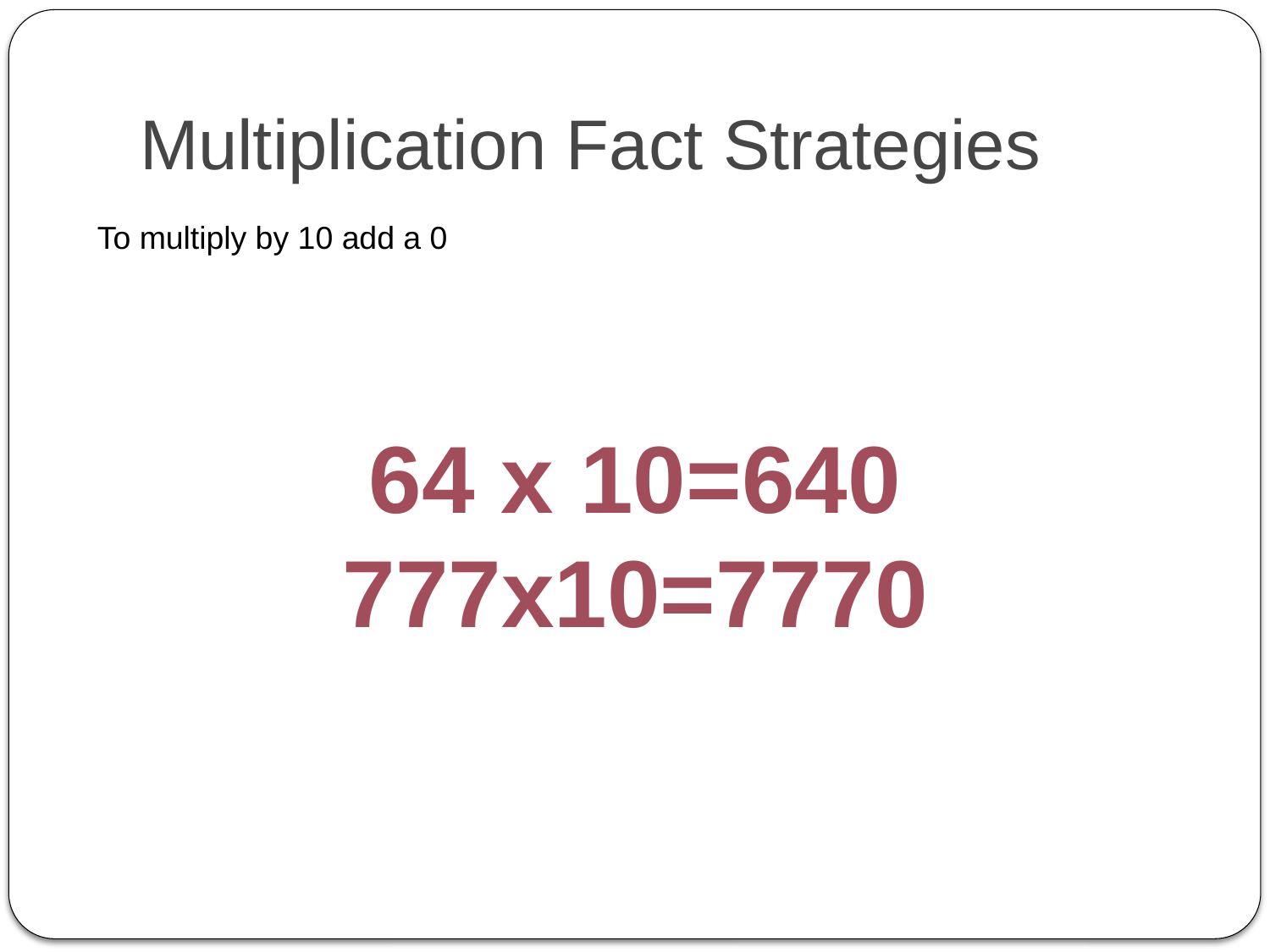

# Multiplication Fact Strategies
To multiply by 10 add a 0
64 x 10=640
777x10=7770